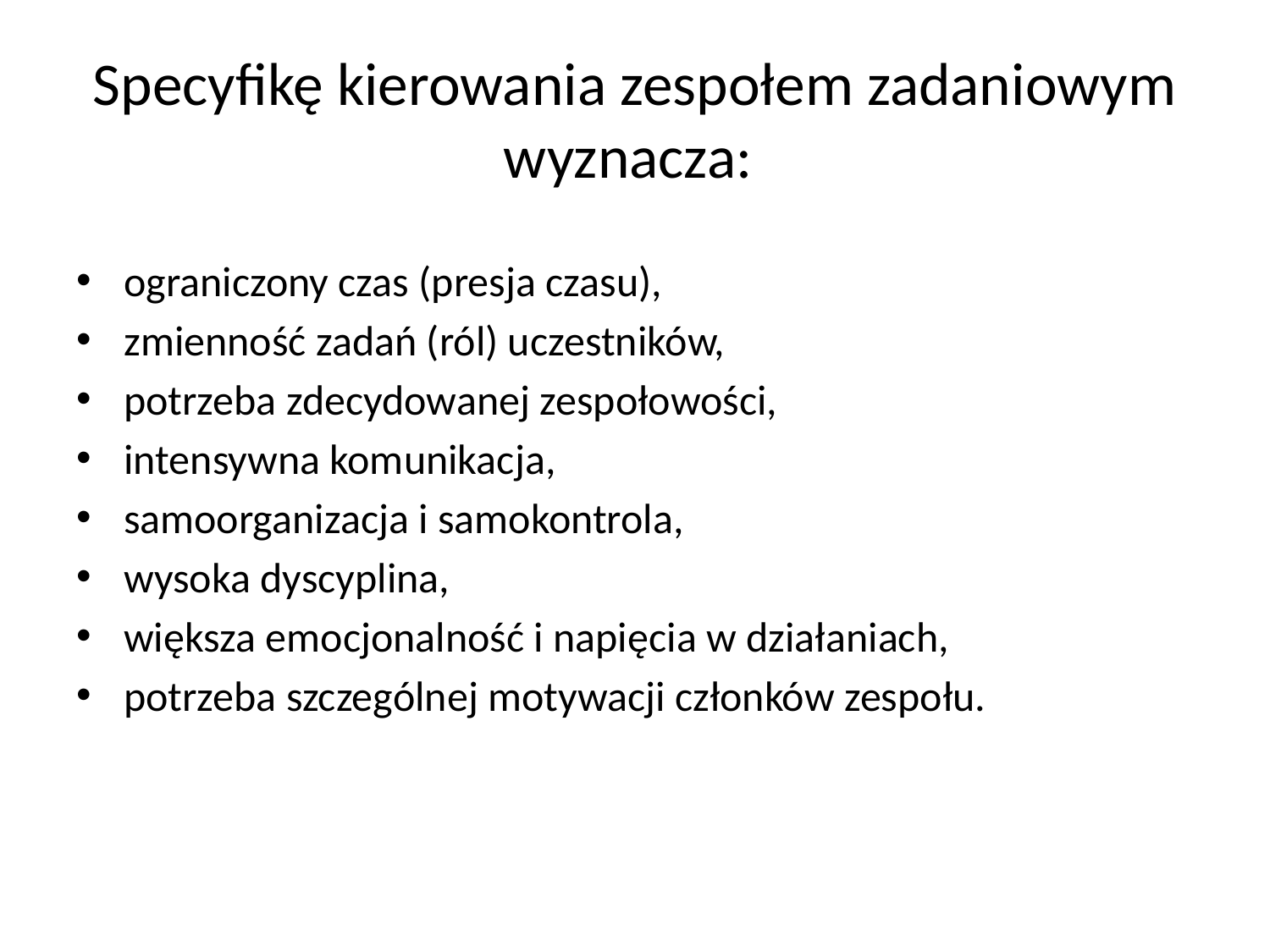

# Specyfikę kierowania zespołem zadaniowym wyznacza:
ograniczony czas (presja czasu),
zmienność zadań (ról) uczestników,
potrzeba zdecydowanej zespołowości,
intensywna komunikacja,
samoorganizacja i samokontrola,
wysoka dyscyplina,
większa emocjonalność i napięcia w działaniach,
potrzeba szczególnej motywacji członków zespołu.